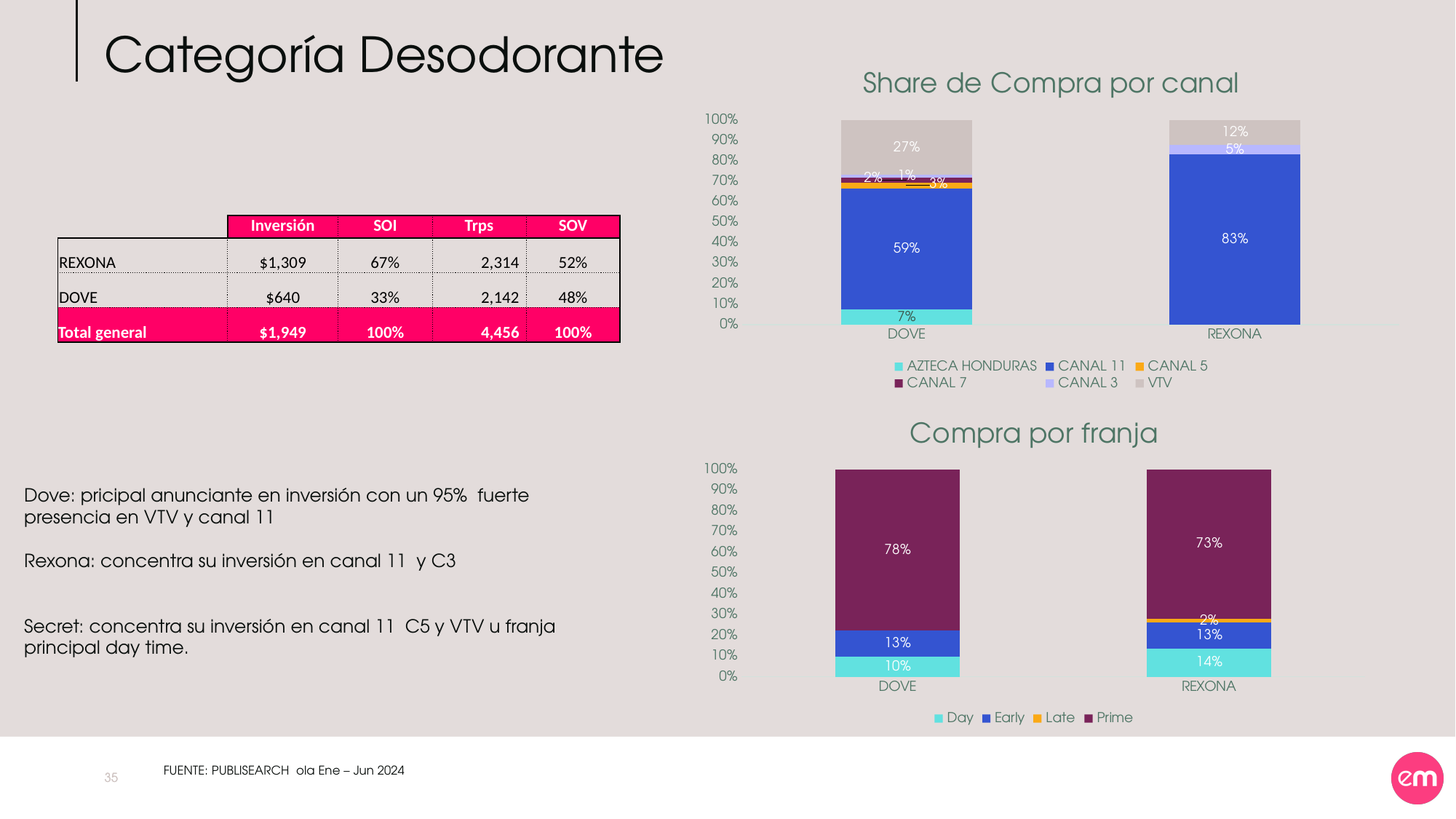

# Categoría Desodorante

### Chart: Share de Compra por canal

| Category | AZTECA HONDURAS | CANAL 11 | CANAL 5 | CANAL 7 | CANAL 3 | VTV |
|---|---|---|---|---|---|---|
| DOVE | 0.07356516927623477 | 0.590340299340885 | 0.031033785114381224 | 0.023563497894085114 | 0.01241876340972005 | 0.26907848496469366 |
| REXONA | None | 0.8321405209735057 | None | None | 0.046514468447736004 | 0.12134501057875843 |
|  | Inversión | SOI | Trps | SOV |
| --- | --- | --- | --- | --- |
| REXONA | $1,309 | 67% | 2,314 | 52% |
| DOVE | $640 | 33% | 2,142 | 48% |
| Total general | $1,949 | 100% | 4,456 | 100% |

### Chart: Compra por franja

| Category | Day | Early | Late | Prime |
|---|---|---|---|---|
| DOVE | 0.09503264202719543 | 0.12774962667353362 | None | 0.777217731299271 |
| REXONA | 0.1376248185480517 | 0.12824727711797612 | 0.018604932101716085 | 0.7333235422861347 |
Dove: pricipal anunciante en inversión con un 95%  fuerte presencia en VTV y canal 11

Rexona: concentra su inversión en canal 11  y C3

Secret: concentra su inversión en canal 11  C5 y VTV u franja principal day time.

FUENTE: PUBLISEARCH  ola Ene – Jun 2024

35
35